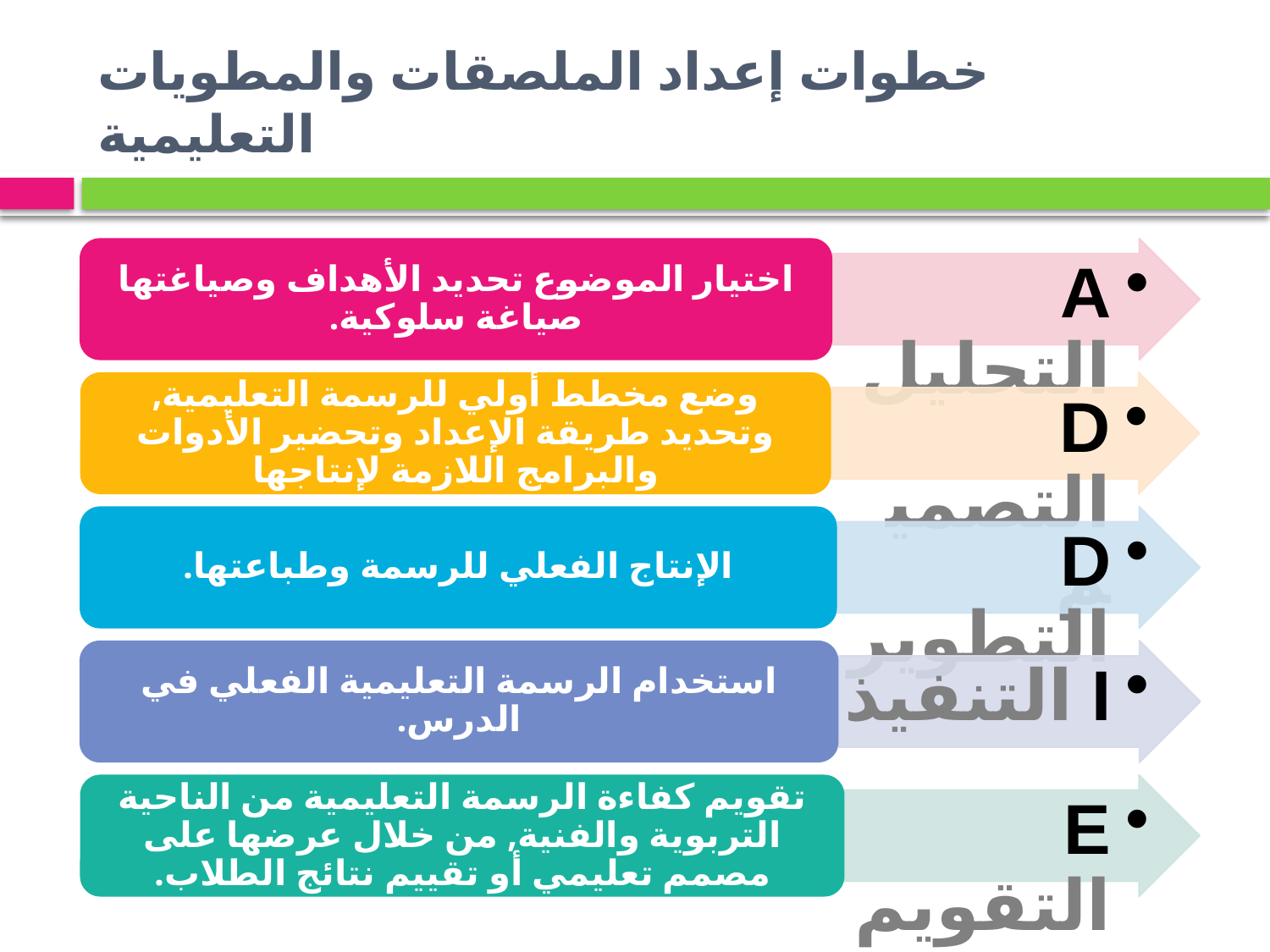

# خطوات إعداد الملصقات والمطويات التعليمية
A التحليل
اختيار الموضوع تحديد الأهداف وصياغتها صياغة سلوكية.
D التصميم
وضع مخطط أولي للرسمة التعليمية, وتحديد طريقة الإعداد وتحضير الأدوات والبرامج اللازمة لإنتاجها
D التطوير
الإنتاج الفعلي للرسمة وطباعتها.
I التنفيذ
استخدام الرسمة التعليمية الفعلي في الدرس.
E التقويم
تقويم كفاءة الرسمة التعليمية من الناحية التربوية والفنية, من خلال عرضها على مصمم تعليمي أو تقييم نتائج الطلاب.